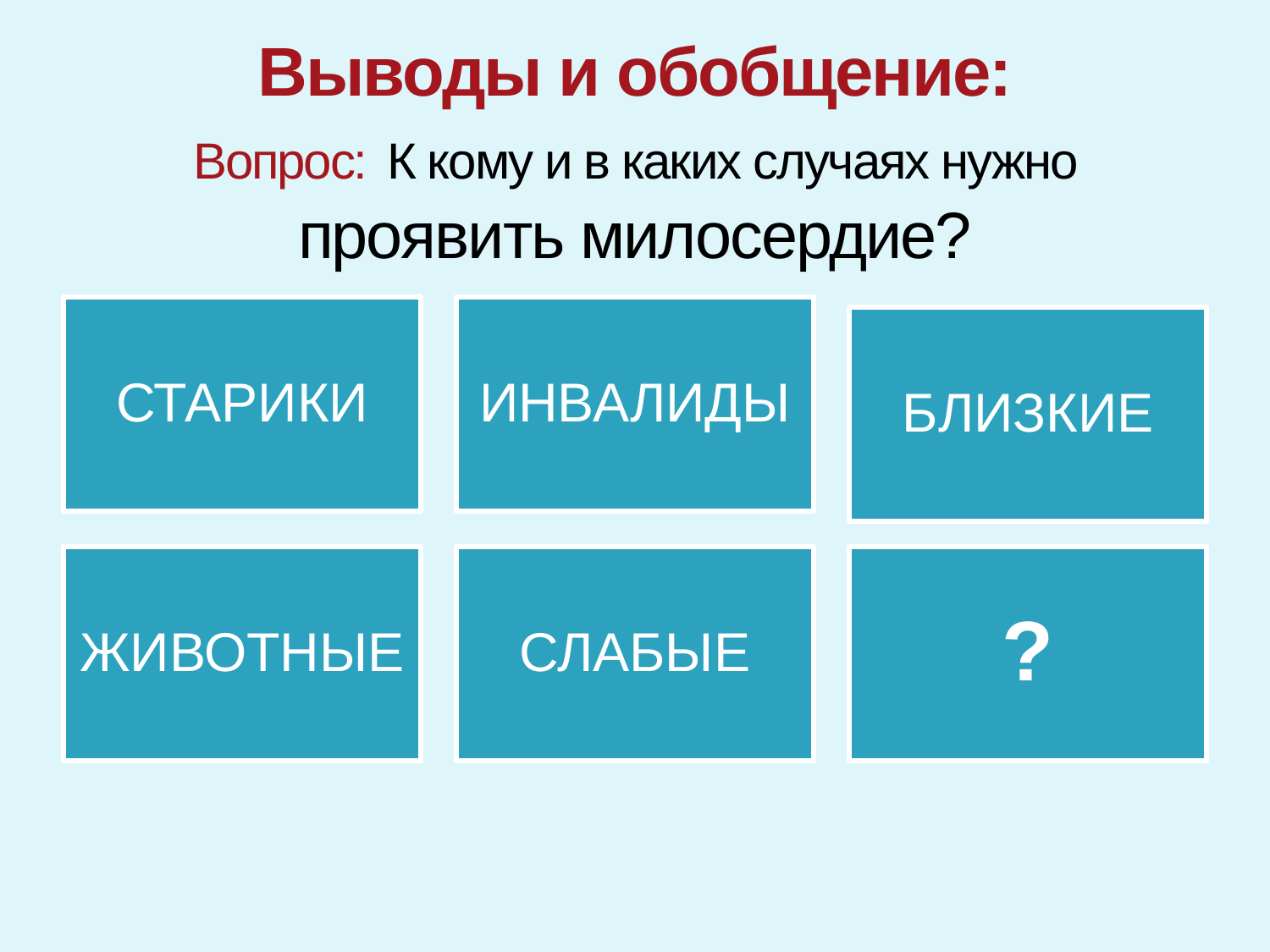

# Выводы и обобщение: Вопрос: К кому и в каких случаях нужно проявить милосердие?
СТАРИКИ
ИНВАЛИДЫ
БЛИЗКИЕ
ЖИВОТНЫЕ
СЛАБЫЕ
?